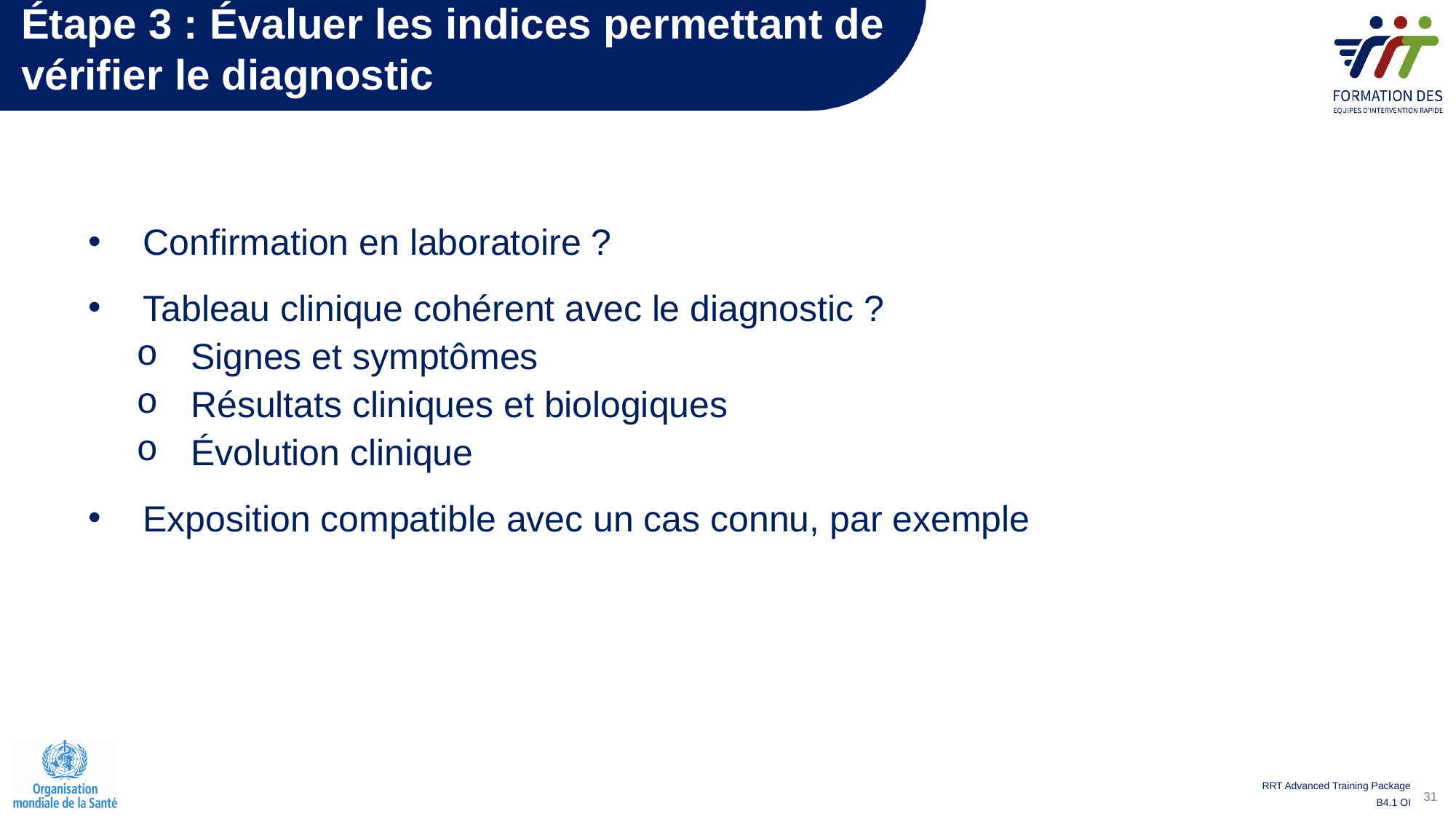

Étape 3 : Évaluer les indices permettant de vérifier le diagnostic
Confirmation en laboratoire ?
Tableau clinique cohérent avec le diagnostic ?
Signes et symptômes
Résultats cliniques et biologiques
Évolution clinique
Exposition compatible avec un cas connu, par exemple